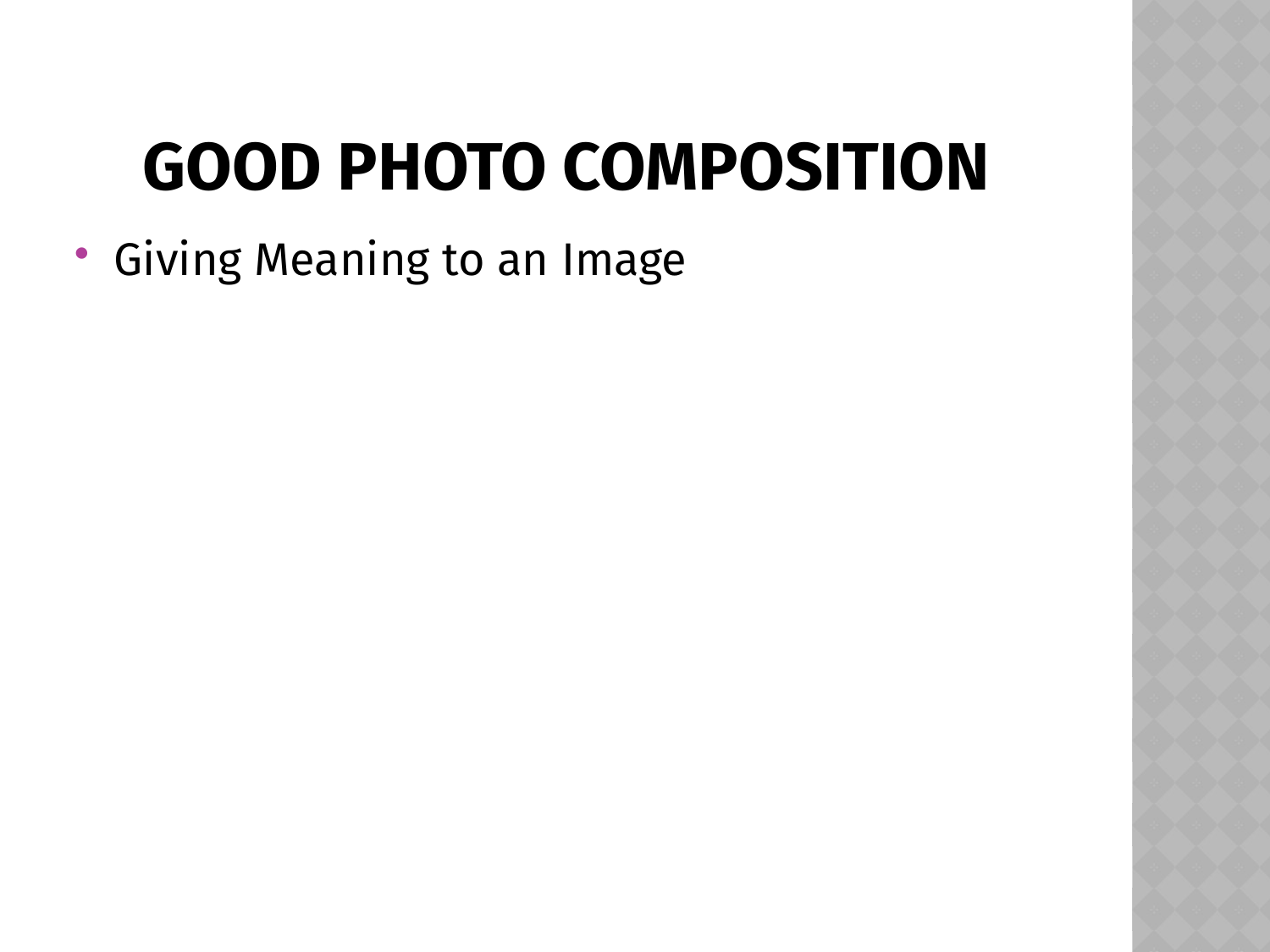

# Good Photo composition
Giving Meaning to an Image